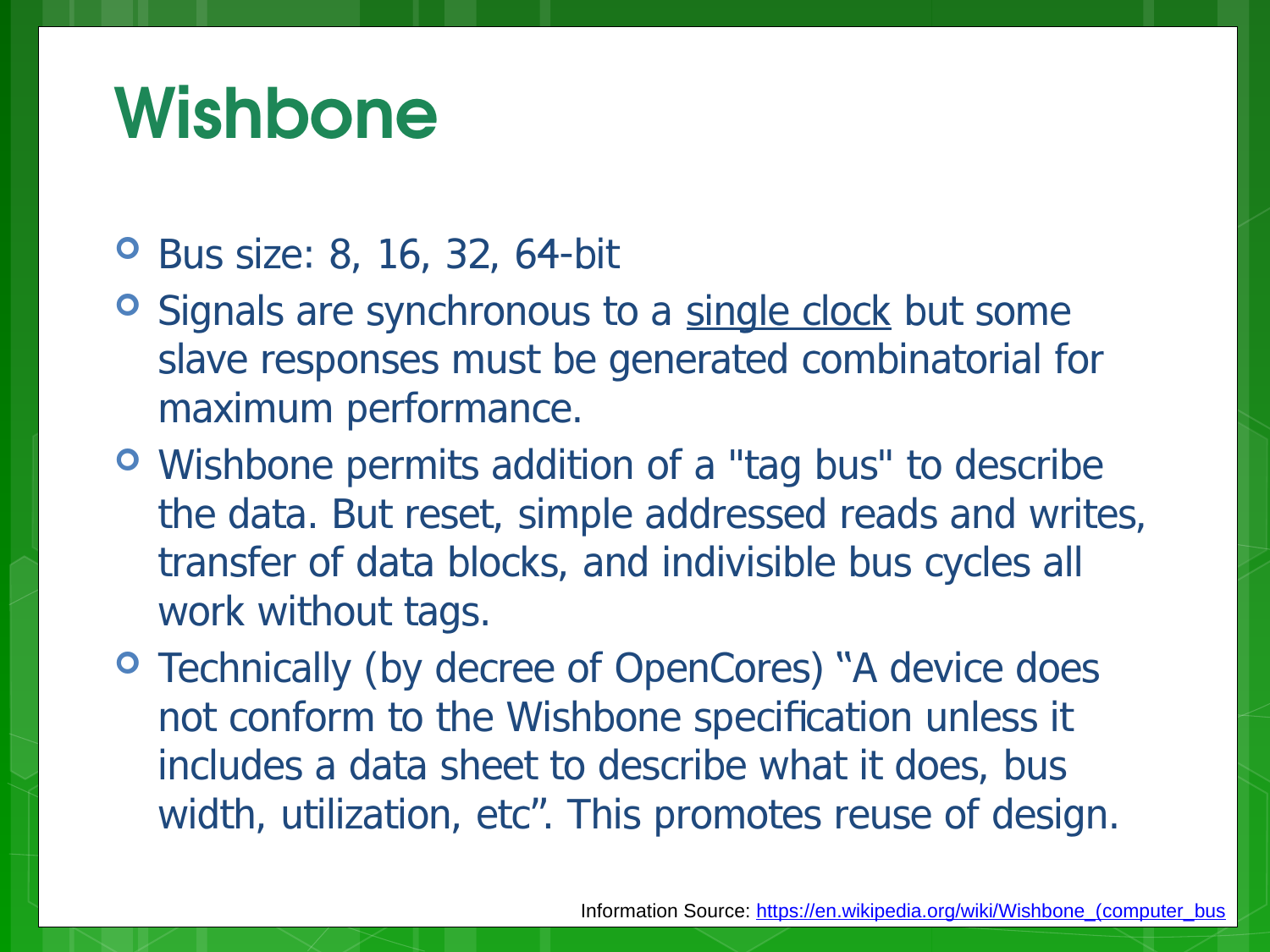

# Wishbone
Bus size: 8, 16, 32, 64-bit
Signals are synchronous to a single clock but some slave responses must be generated combinatorial for maximum performance.
Wishbone permits addition of a "tag bus" to describe the data. But reset, simple addressed reads and writes, transfer of data blocks, and indivisible bus cycles all work without tags.
Technically (by decree of OpenCores) “A device does not conform to the Wishbone specification unless it includes a data sheet to describe what it does, bus width, utilization, etc”. This promotes reuse of design.
Information Source: https://en.wikipedia.org/wiki/Wishbone_(computer_bus